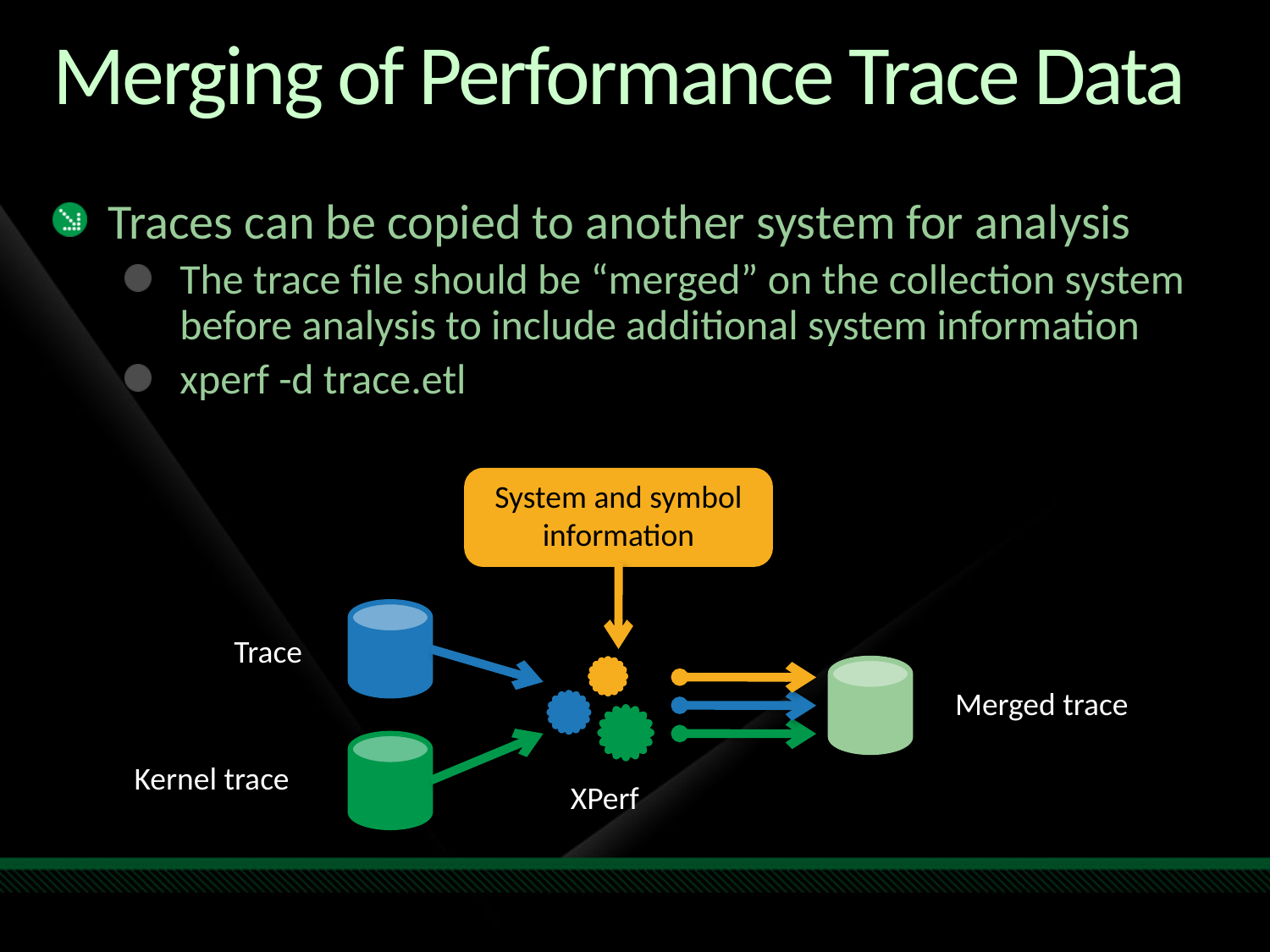

# Merging of Performance Trace Data
Traces can be copied to another system for analysis
The trace file should be “merged” on the collection system before analysis to include additional system information
xperf -d trace.etl
System and symbol
information

Trace

Merged trace

Kernel trace
XPerf